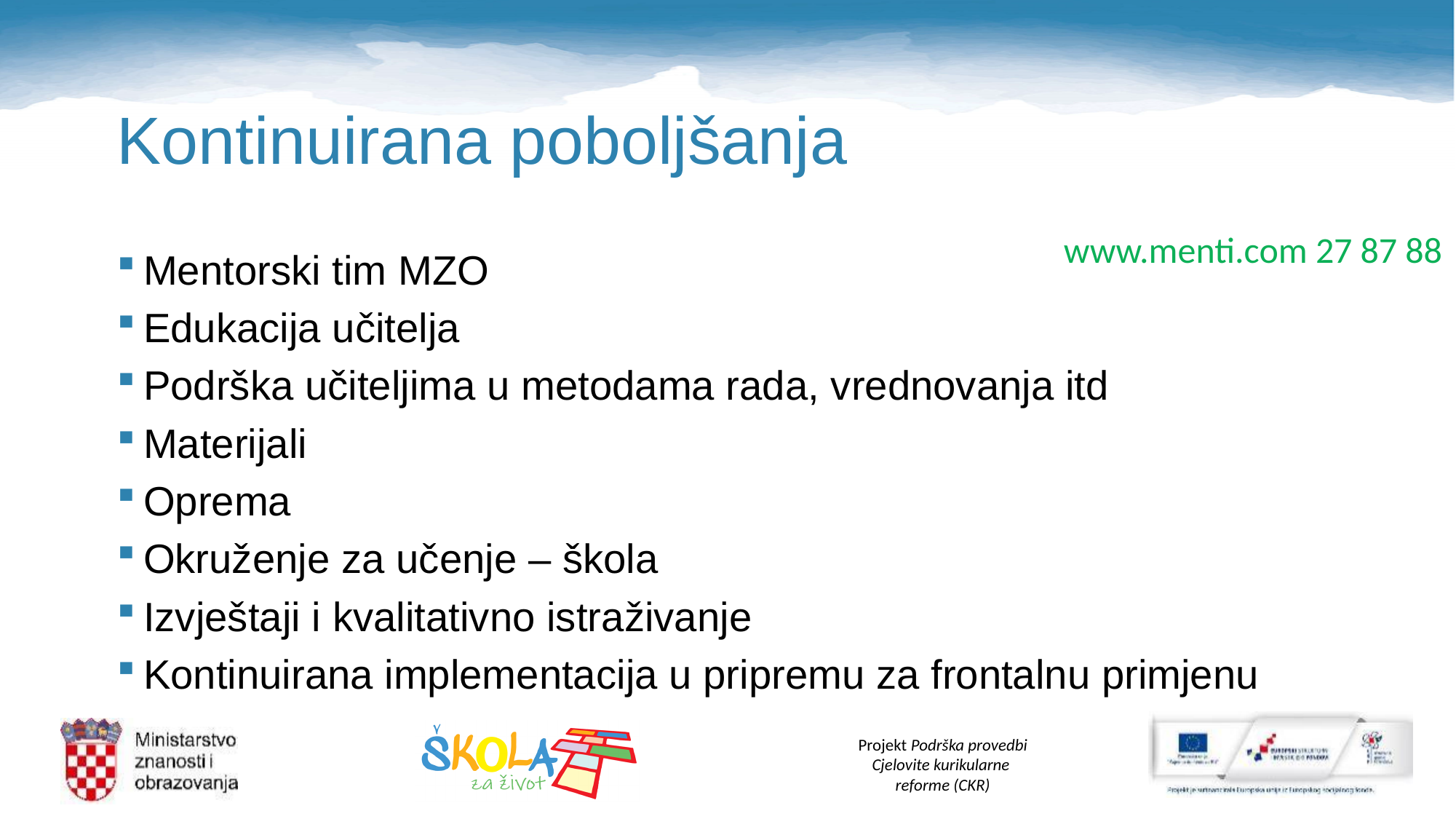

# Kontinuirana poboljšanja
www.menti.com 27 87 88
Mentorski tim MZO
Edukacija učitelja
Podrška učiteljima u metodama rada, vrednovanja itd
Materijali
Oprema
Okruženje za učenje – škola
Izvještaji i kvalitativno istraživanje
Kontinuirana implementacija u pripremu za frontalnu primjenu